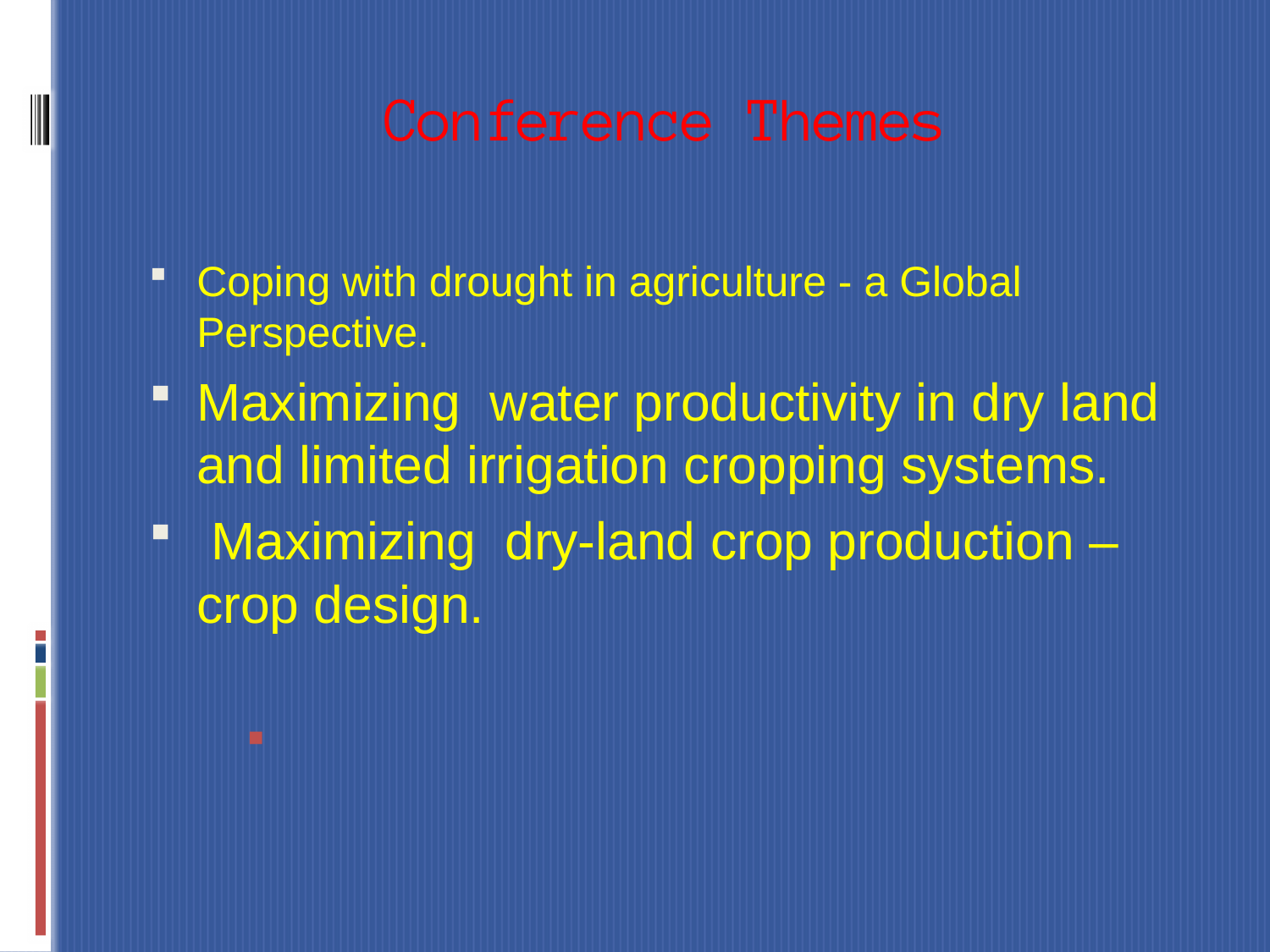

# Conference Themes
Coping with drought in agriculture - a Global Perspective.
Maximizing  water productivity in dry land  and limited irrigation cropping systems.
 Maximizing  dry-land crop production – crop design.